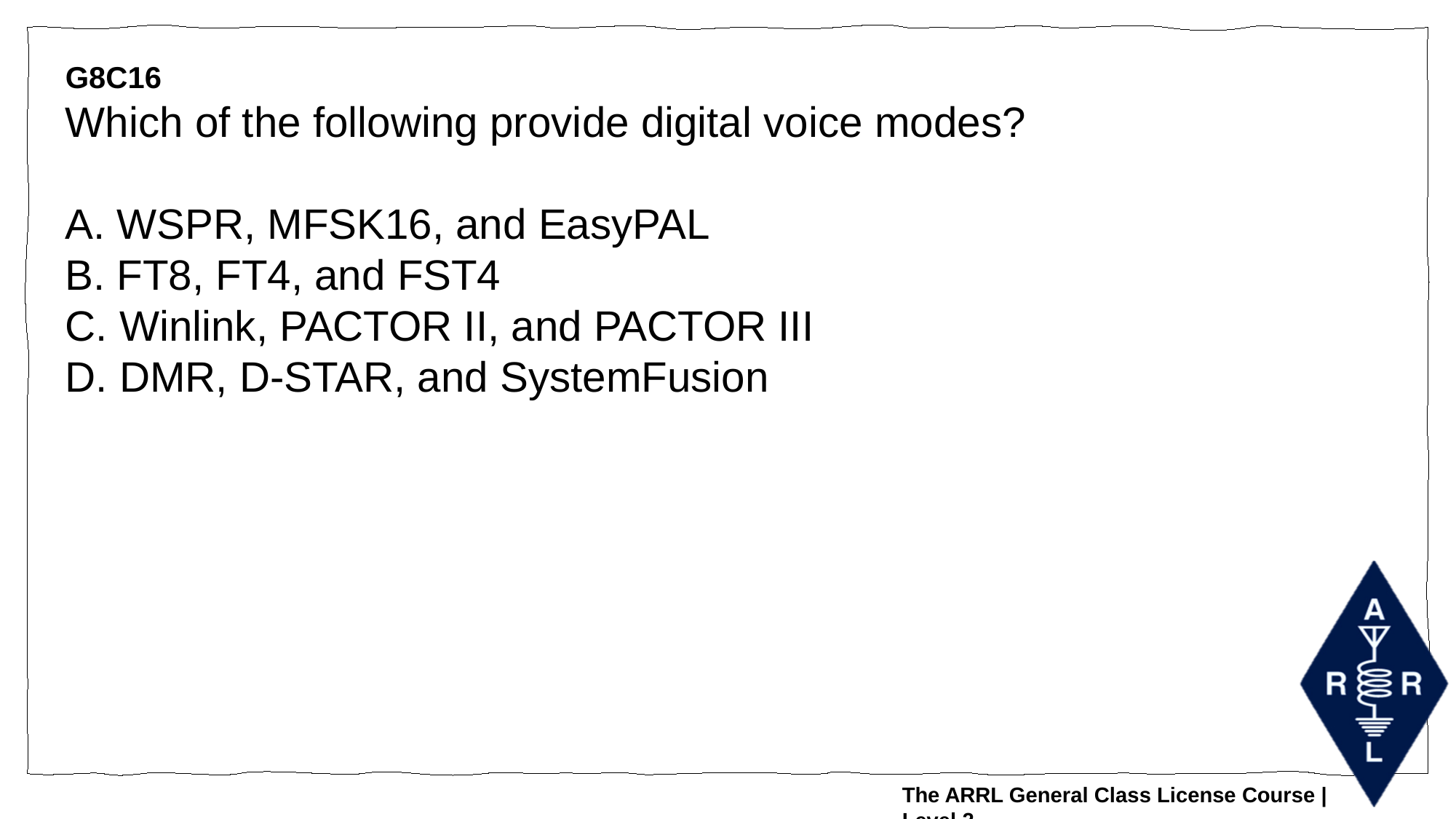

G8C16
Which of the following provide digital voice modes?

A. WSPR, MFSK16, and EasyPAL
B. FT8, FT4, and FST4
C. Winlink, PACTOR II, and PACTOR III
D. DMR, D-STAR, and SystemFusion